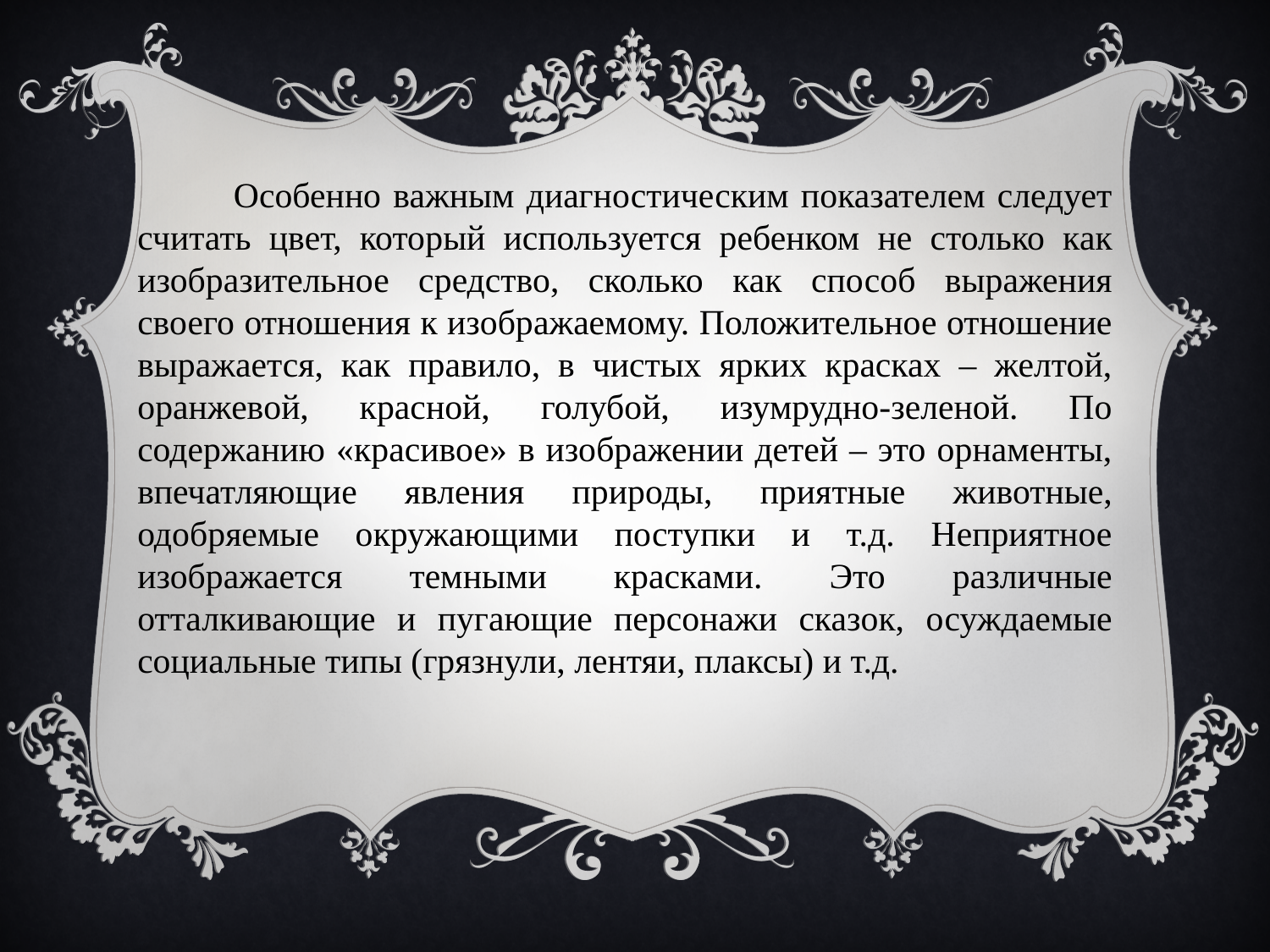

Особенно важным диагностическим показателем следует считать цвет, который используется ребенком не столько как изобразительное средство, сколько как способ выражения своего отношения к изображаемому. Положительное отношение выражается, как правило, в чистых ярких красках – желтой, оранжевой, красной, голубой, изумрудно-зеленой. По содержанию «красивое» в изображении детей – это орнаменты, впечатляющие явления природы, приятные животные, одобряемые окружающими поступки и т.д. Неприятное изображается темными красками. Это различные отталкивающие и пугающие персонажи сказок, осуждаемые социальные типы (грязнули, лентяи, плаксы) и т.д.